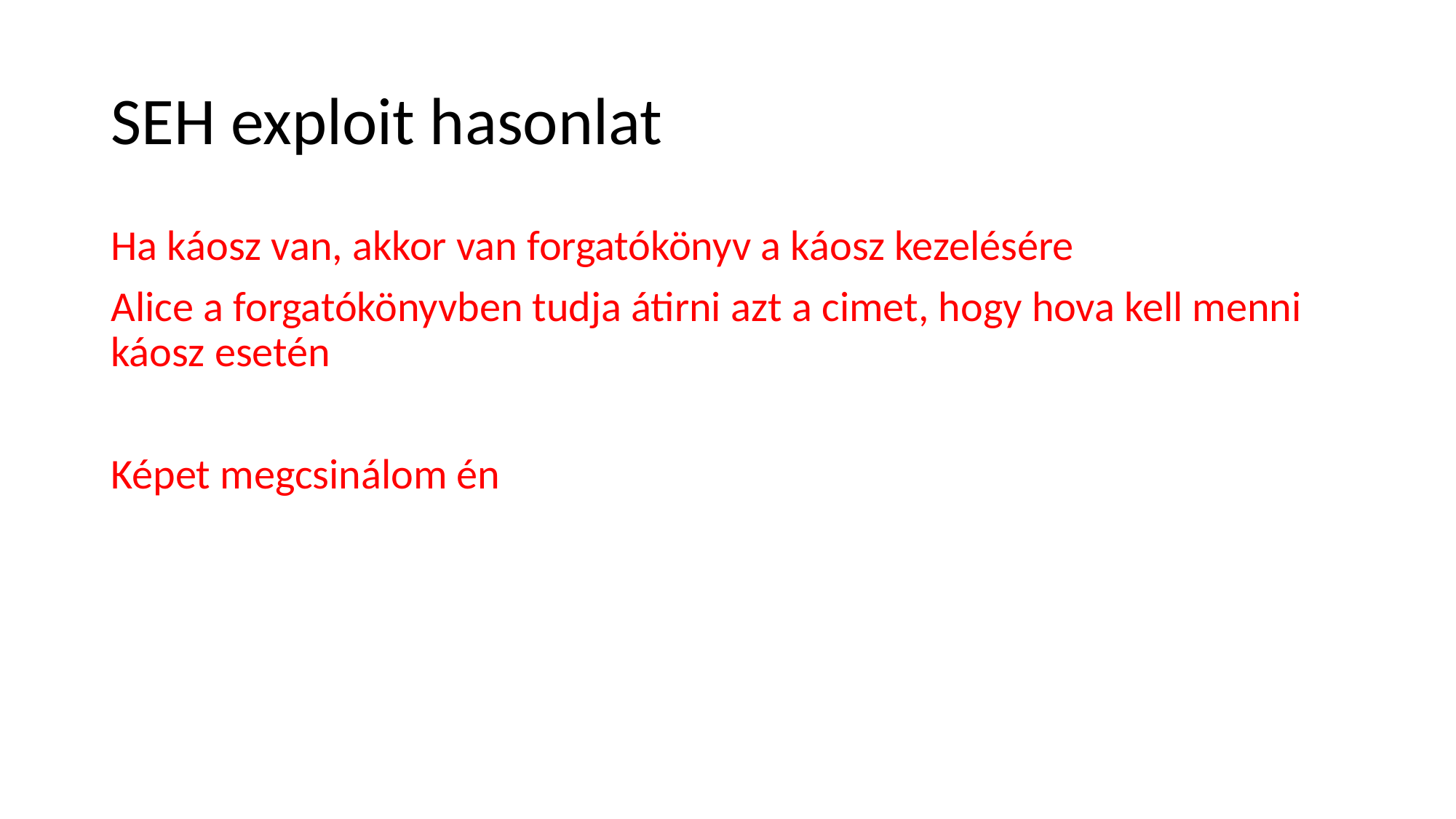

# SEH exploit hasonlat
Ha káosz van, akkor van forgatókönyv a káosz kezelésére
Alice a forgatókönyvben tudja átirni azt a cimet, hogy hova kell menni káosz esetén

Képet megcsinálom én